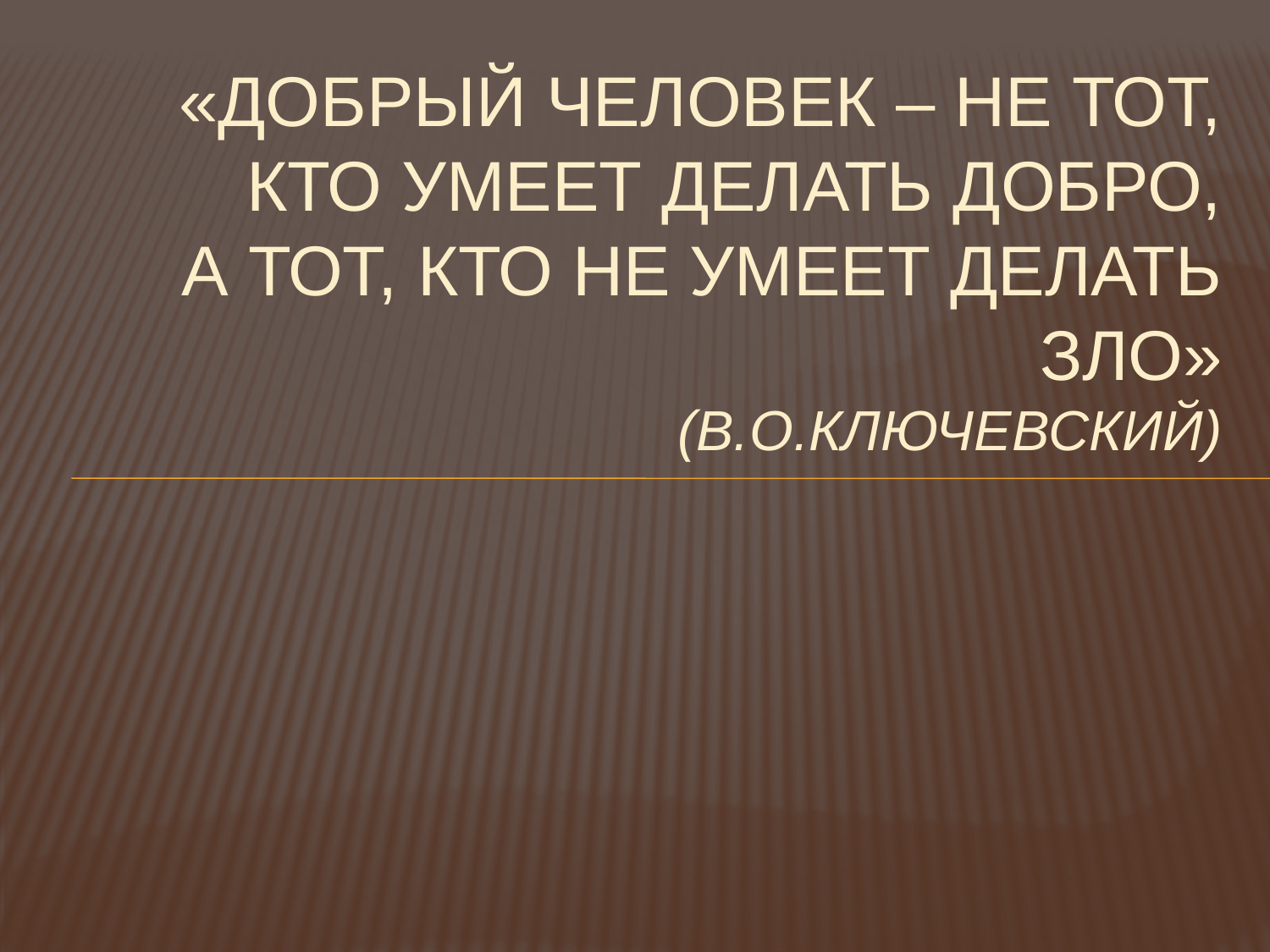

# «Добрый человек – не тот, кто умеет делать добро, а тот, кто не умеет делать зло» (В.О.Ключевский)